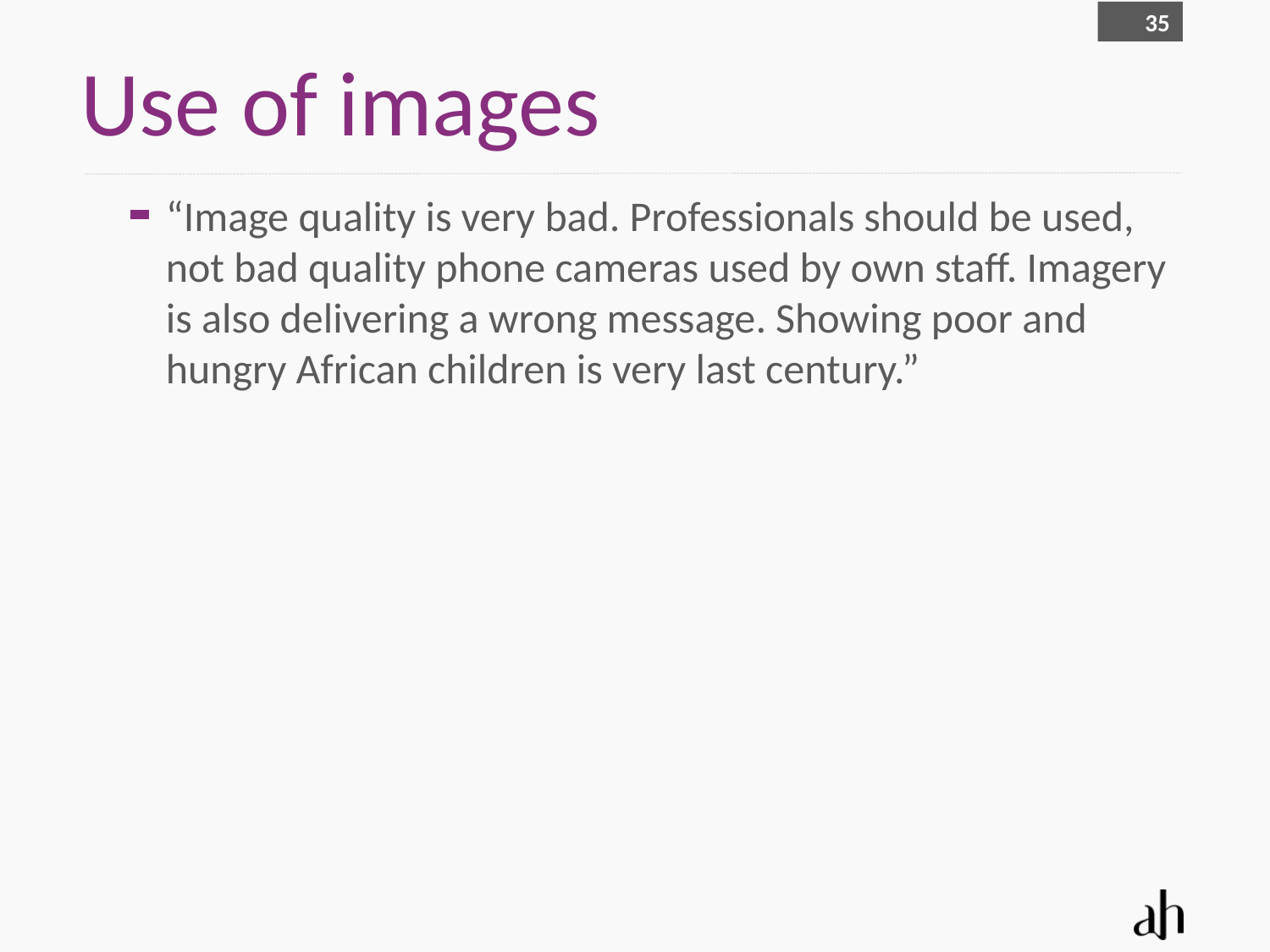

35
# Use of images

“Image quality is very bad. Professionals should be used, not bad quality phone cameras used by own staff. Imagery is also delivering a wrong message. Showing poor and hungry African children is very last century.”